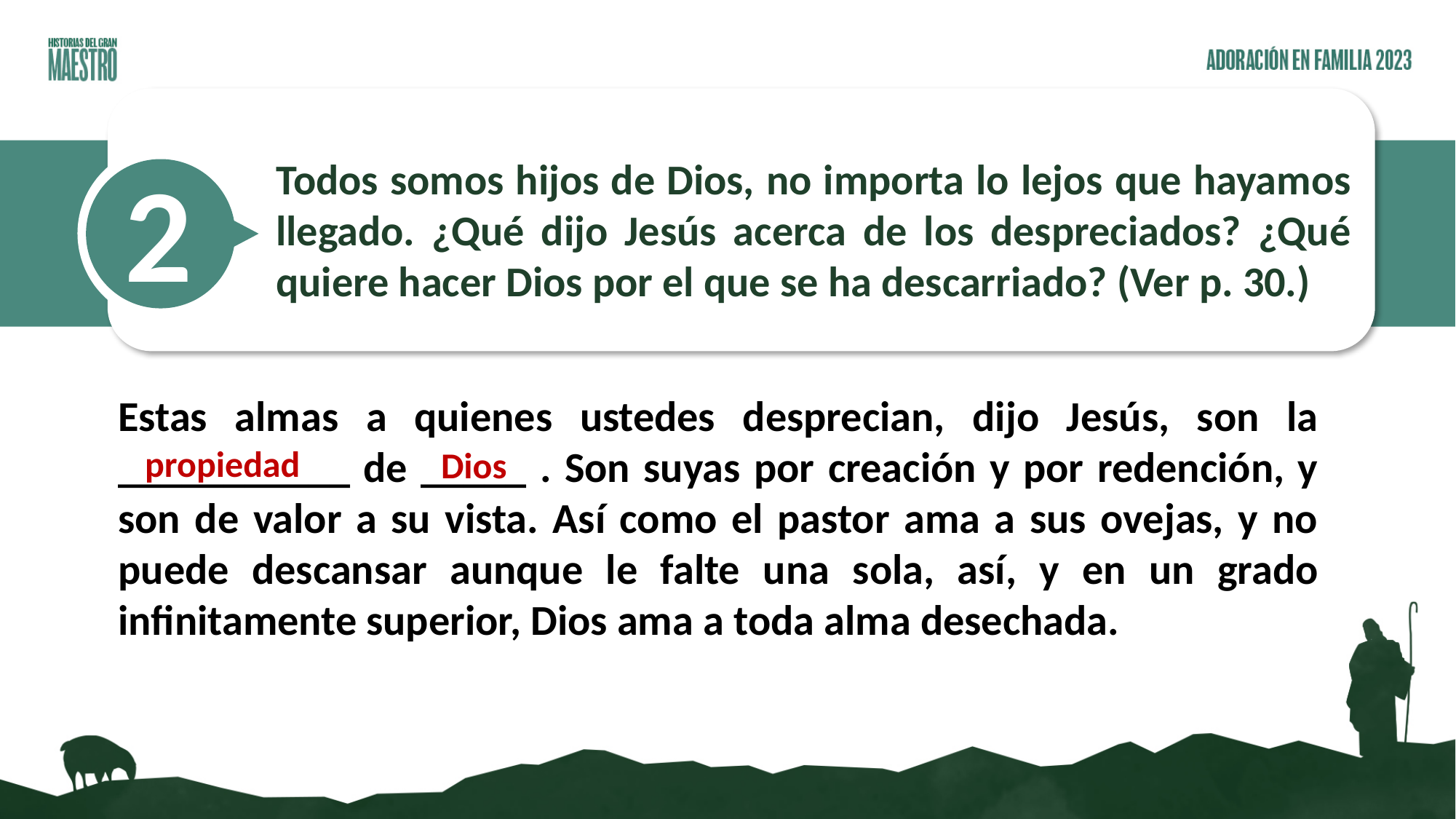

2

Todos somos hijos de Dios, no importa lo lejos que hayamos llegado. ¿Qué dijo Jesús acerca de los despreciados? ¿Qué quiere hacer Dios por el que se ha descarriado? (Ver p. 30.)
Estas almas a quienes ustedes desprecian, dijo Jesús, son la ___________ de _____ . Son suyas por creación y por redención, y son de valor a su vista. Así como el pastor ama a sus ovejas, y no puede descansar aunque le falte una sola, así, y en un grado infinitamente superior, Dios ama a toda alma desechada.
propiedad
Dios